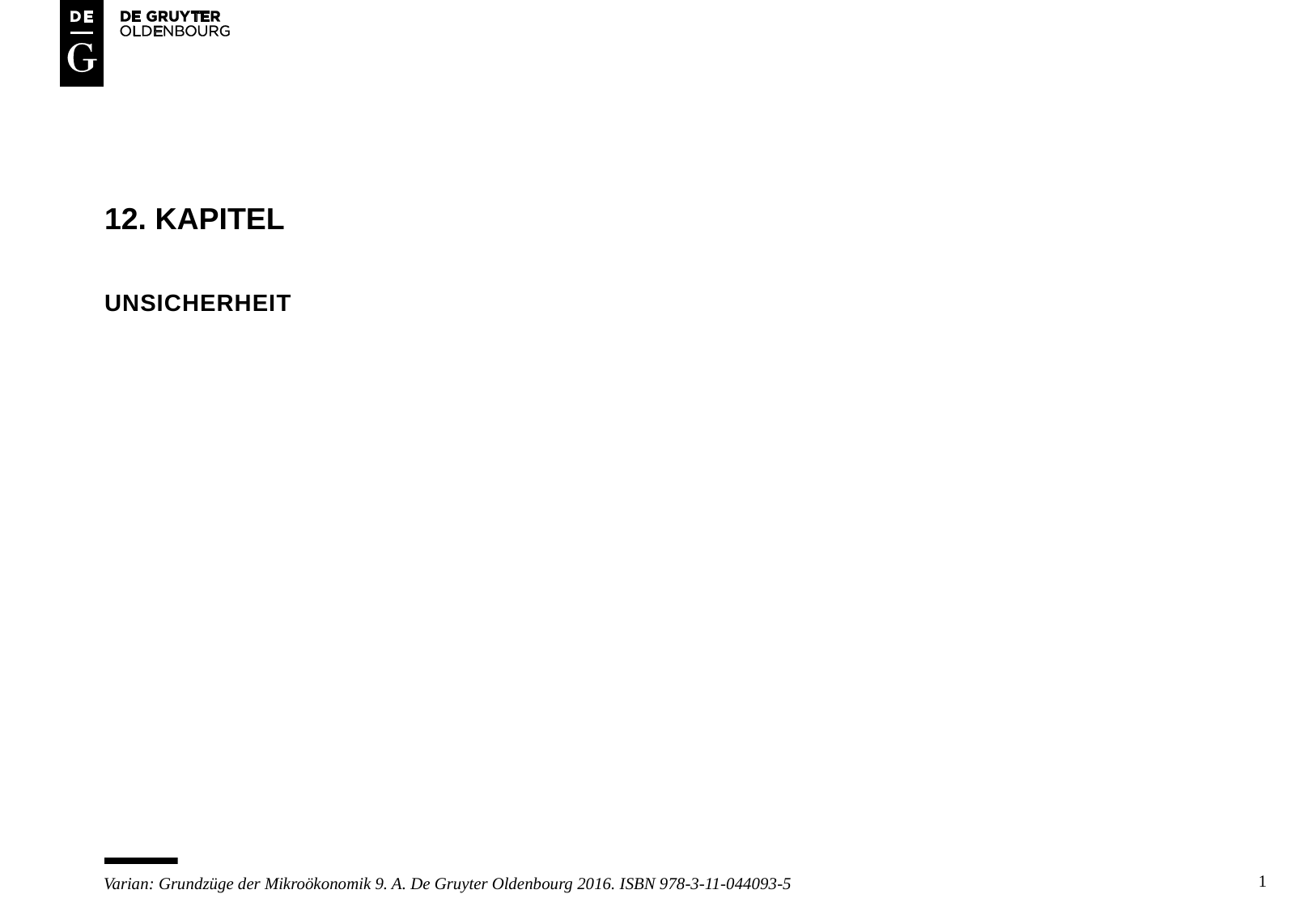

# 12. Kapitel
Unsicherheit

1
Varian: Grundzüge der Mikroökonomik 9. A. De Gruyter Oldenbourg 2016. ISBN 978-3-11-044093-5